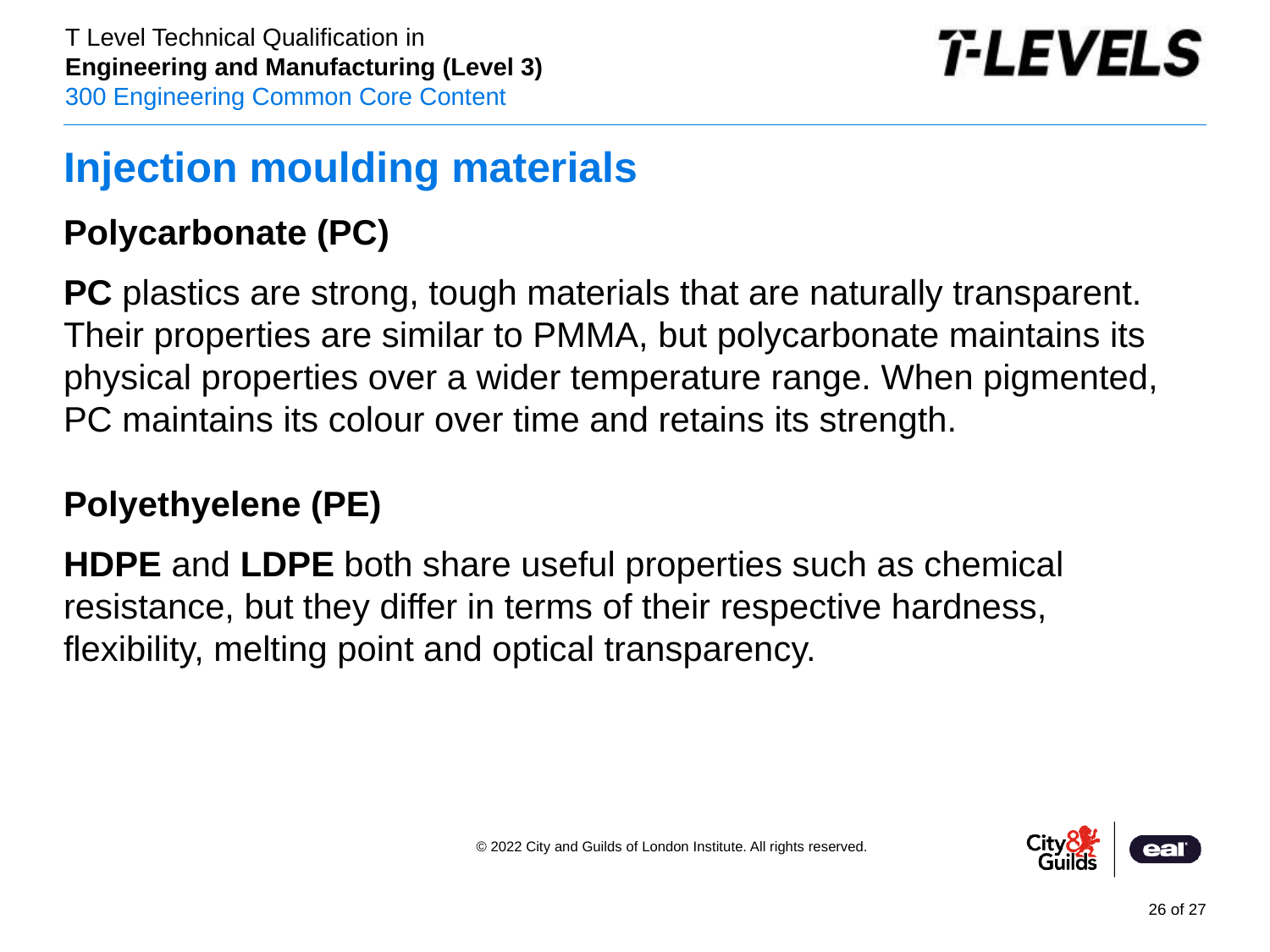

# Injection moulding materials
Polycarbonate (PC)
PC plastics are strong, tough materials that are naturally transparent. Their properties are similar to PMMA, but polycarbonate maintains its physical properties over a wider temperature range. When pigmented, PC maintains its colour over time and retains its strength.
Polyethyelene (PE)
HDPE and LDPE both share useful properties such as chemical resistance, but they differ in terms of their respective hardness, flexibility, melting point and optical transparency.